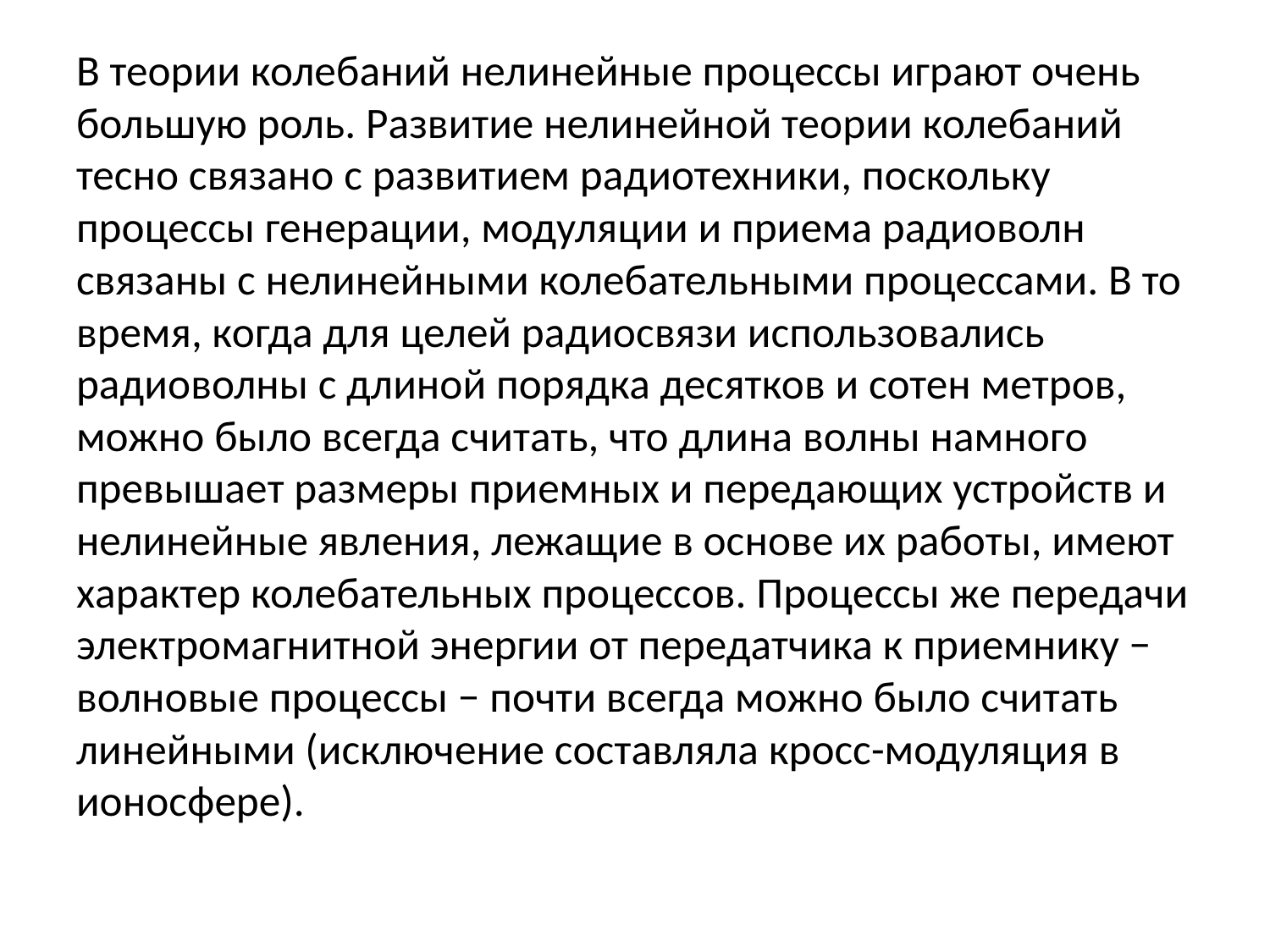

В теории колебаний нелинейные процессы играют очень большую роль. Развитие нелинейной теории колебаний тесно связано с развитием радиотехники, поскольку процессы генерации, модуляции и приема радиоволн связаны с нелинейными колебательными процессами. В то время, когда для целей радиосвязи использовались радиоволны с длиной порядка десятков и сотен метров, можно было всегда считать, что длина волны намного превышает размеры приемных и передающих устройств и нелинейные явления, лежащие в основе их работы, имеют характер колебательных процессов. Процессы же передачи электромагнитной энергии от передатчика к приемнику − волновые процессы − почти всегда можно было считать линейными (исключение составляла кросс-модуляция в ионосфере).